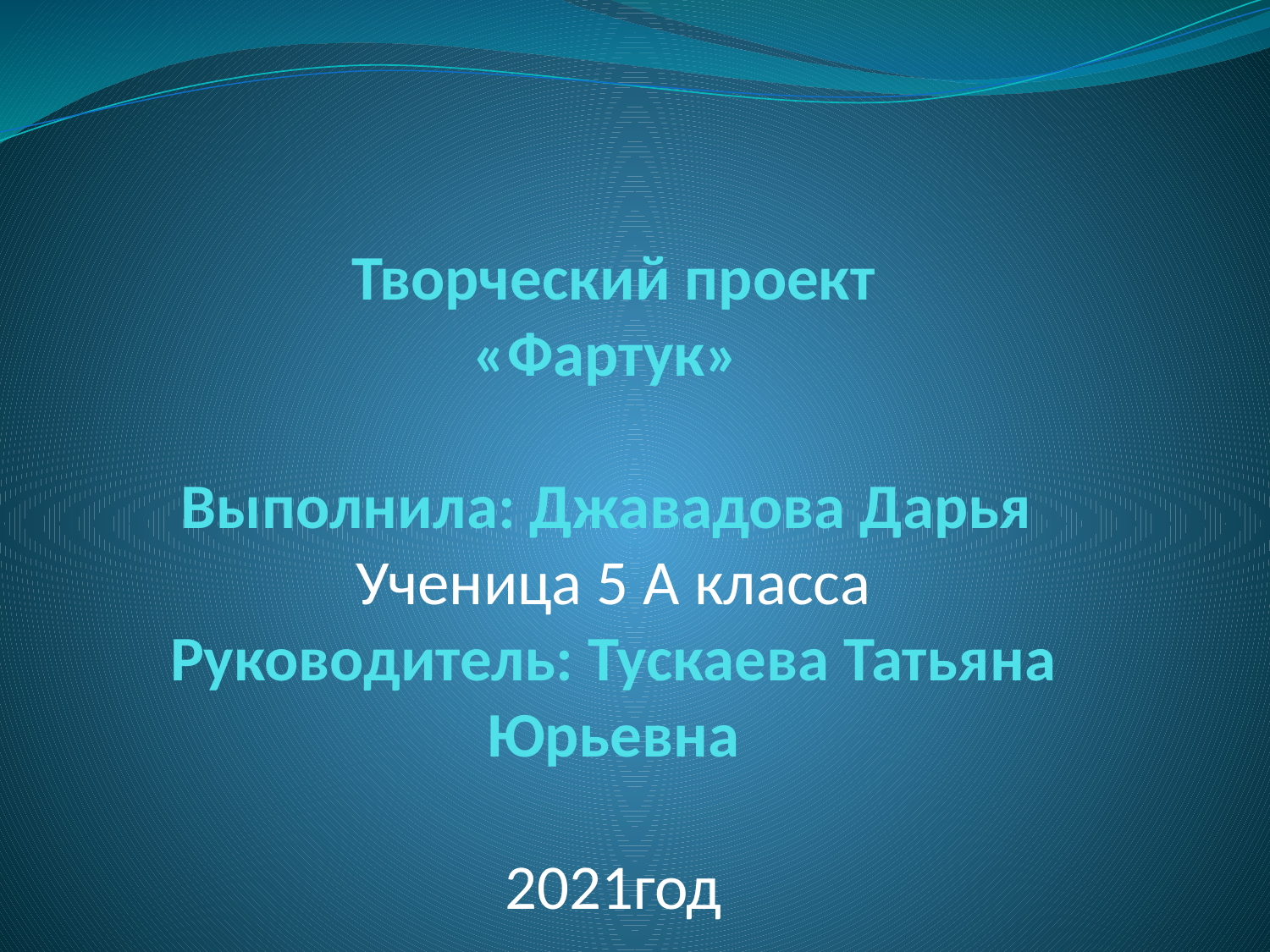

# Творческий проект «Фартук» Выполнила: Джавадова Дарья Ученица 5 А класса Руководитель: Тускаева Татьяна Юрьевна 2021год